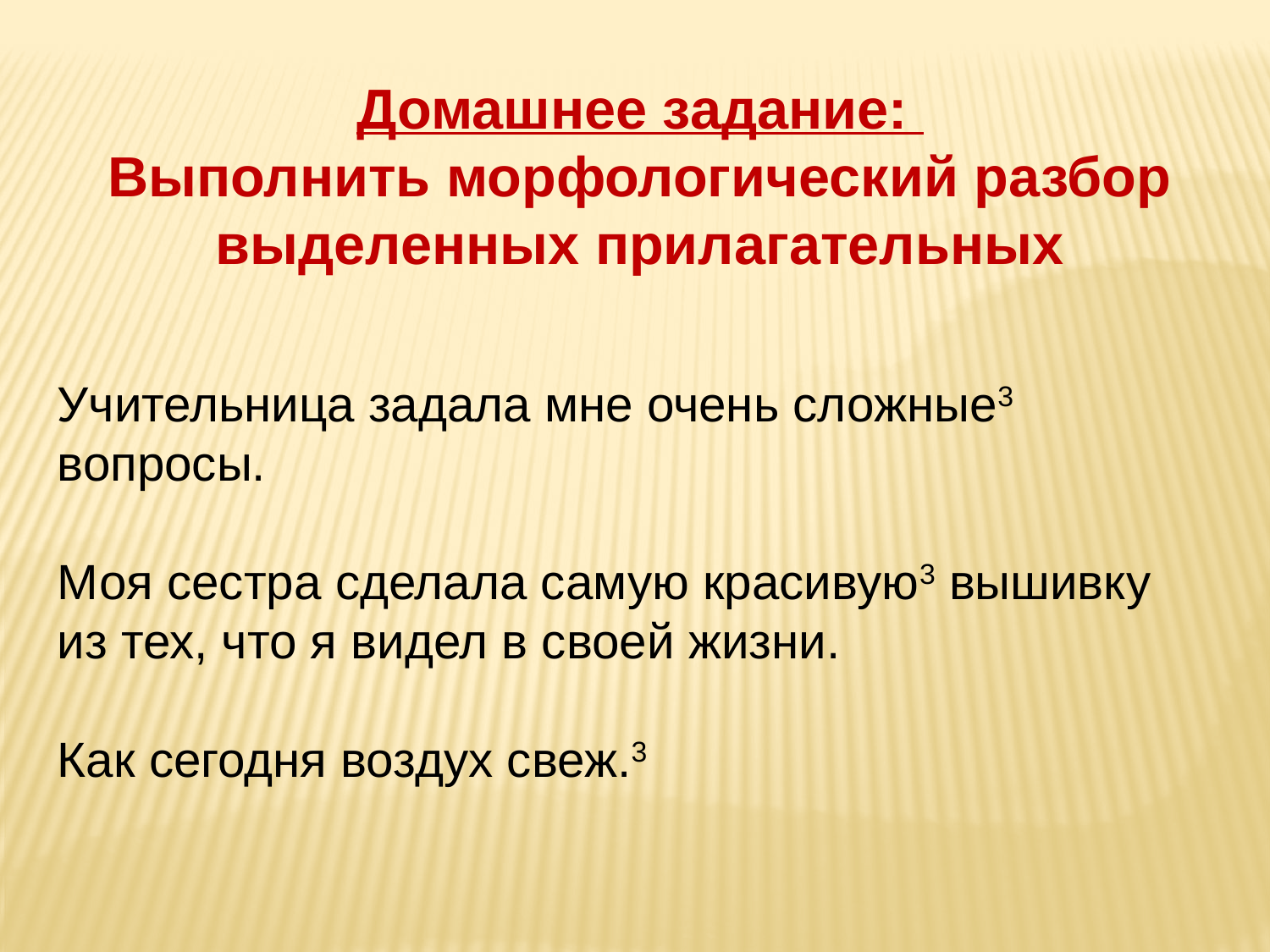

Домашнее задание:
Выполнить морфологический разбор выделенных прилагательных
Учительница задала мне очень сложные3 вопросы.

Моя сестра сделала самую красивую3 вышивку из тех, что я видел в своей жизни.

Как сегодня воздух свеж.3